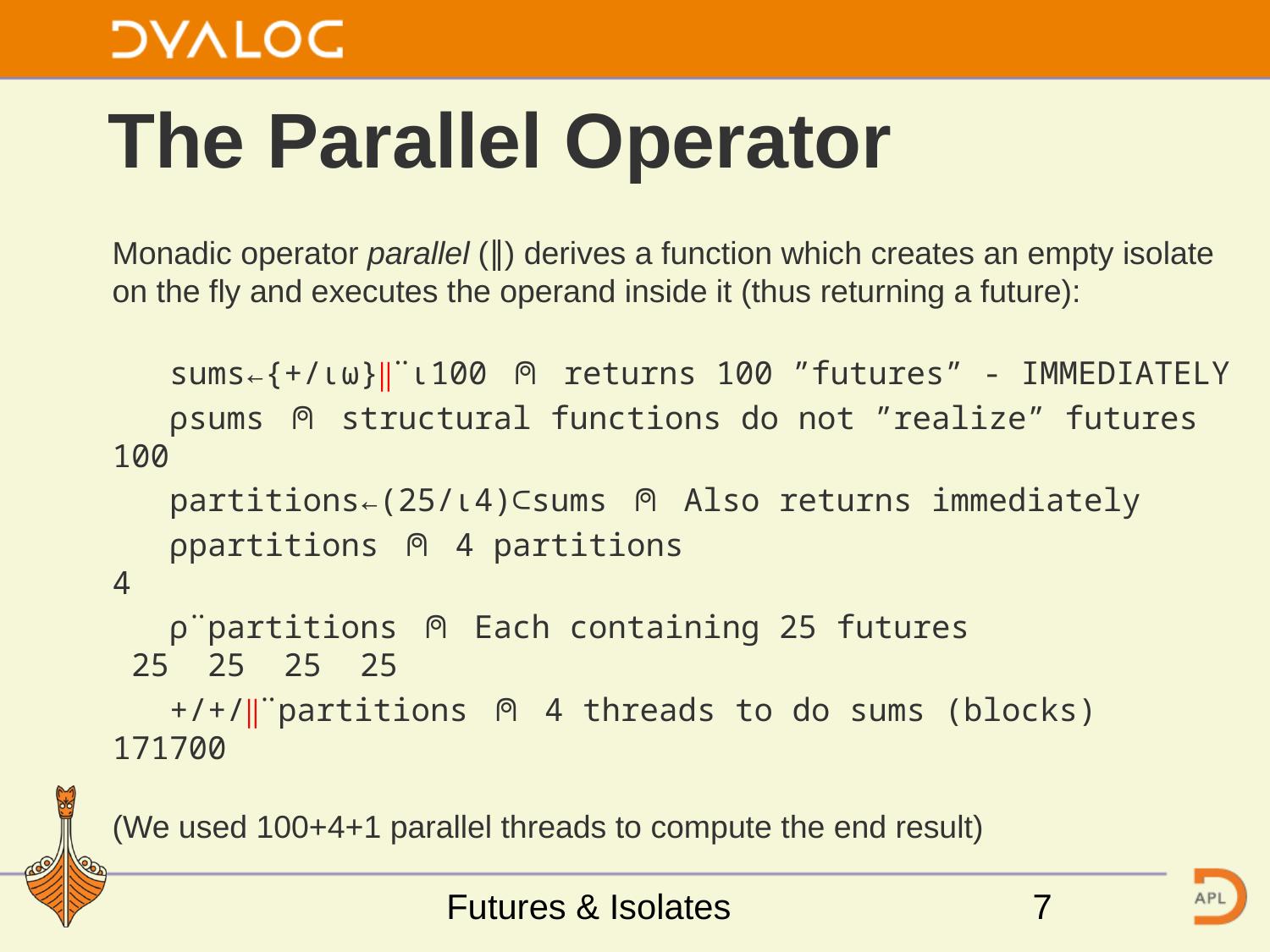

# The Parallel Operator
Monadic operator parallel (∥) derives a function which creates an empty isolate on the fly and executes the operand inside it (thus returning a future):
   sums←{+/⍳⍵}∥¨⍳100 ⍝ returns 100 ”futures” - IMMEDIATELY
   ⍴sums ⍝ structural functions do not ”realize” futures
100
   partitions←(25/⍳4)⊂sums ⍝ Also returns immediately
   ⍴partitions ⍝ 4 partitions
4
   ⍴¨partitions ⍝ Each containing 25 futures
 25  25  25  25
   +/+/∥¨partitions ⍝ 4 threads to do sums (blocks)
171700

(We used 100+4+1 parallel threads to compute the end result)

Futures & Isolates
7